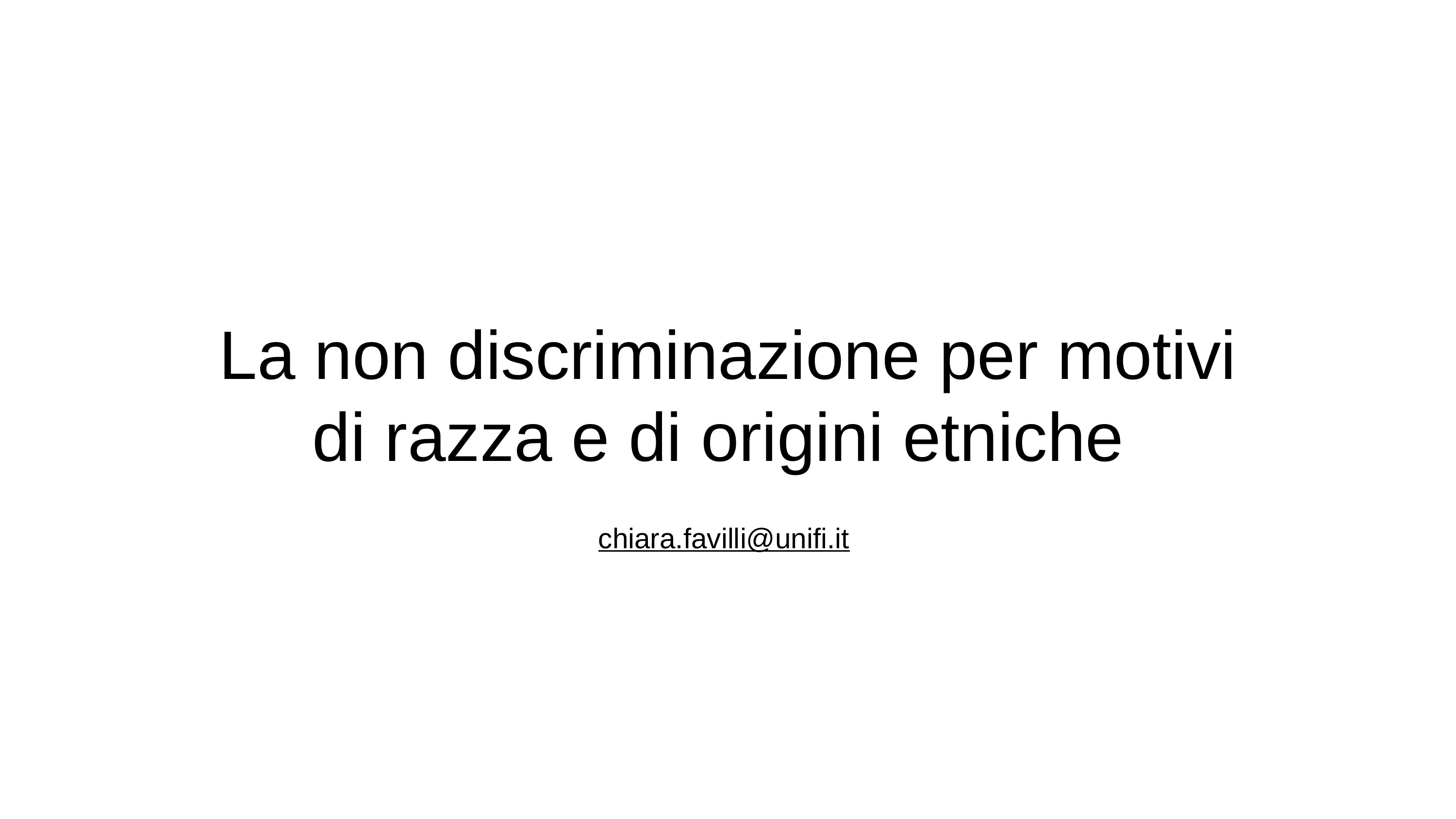

La non discriminazione per motivi di razza e di origini etniche

chiara.favilli@unifi.it